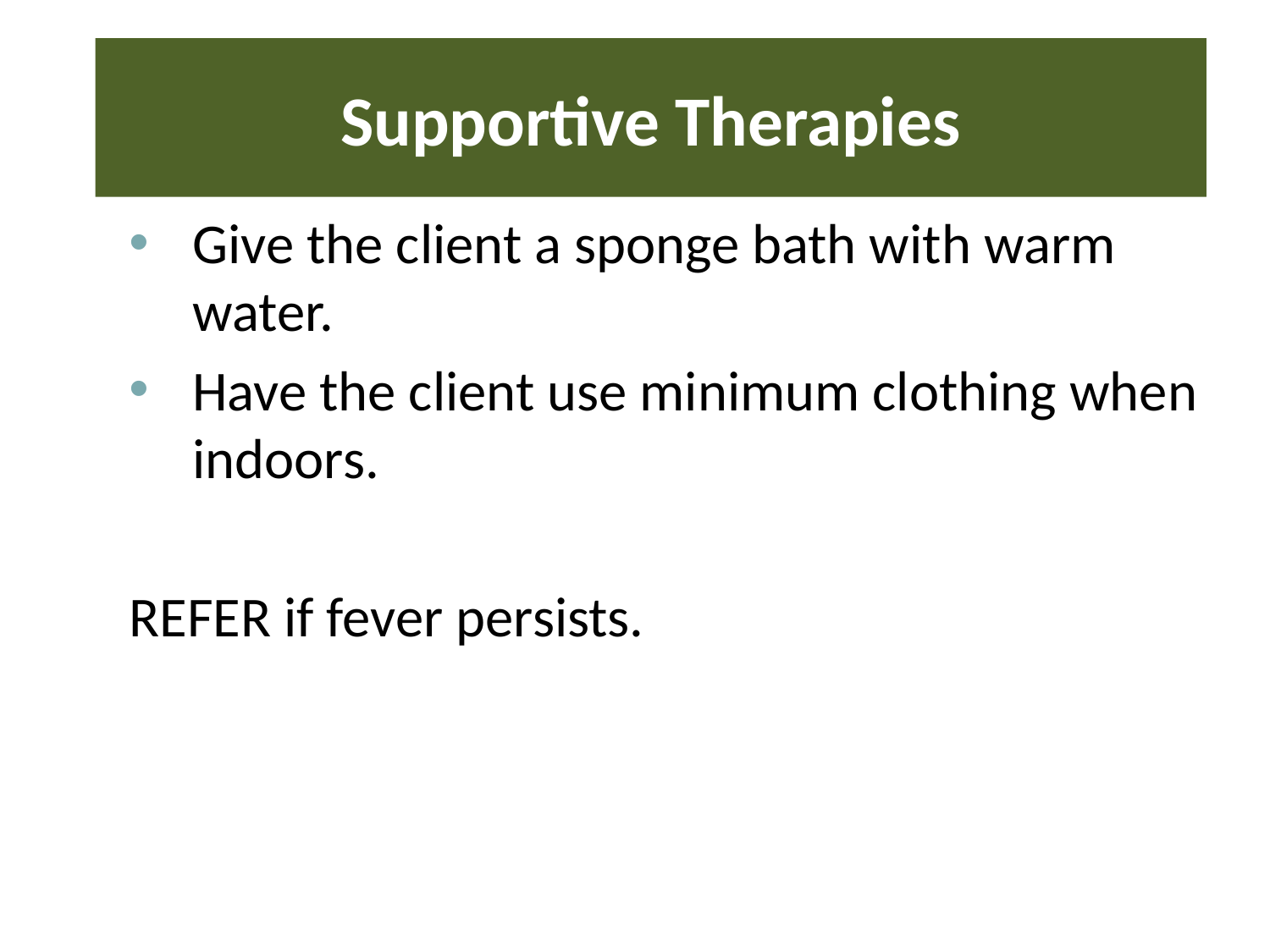

# Supportive Therapies
Give the client a sponge bath with warm water.
Have the client use minimum clothing when indoors.

REFER if fever persists.